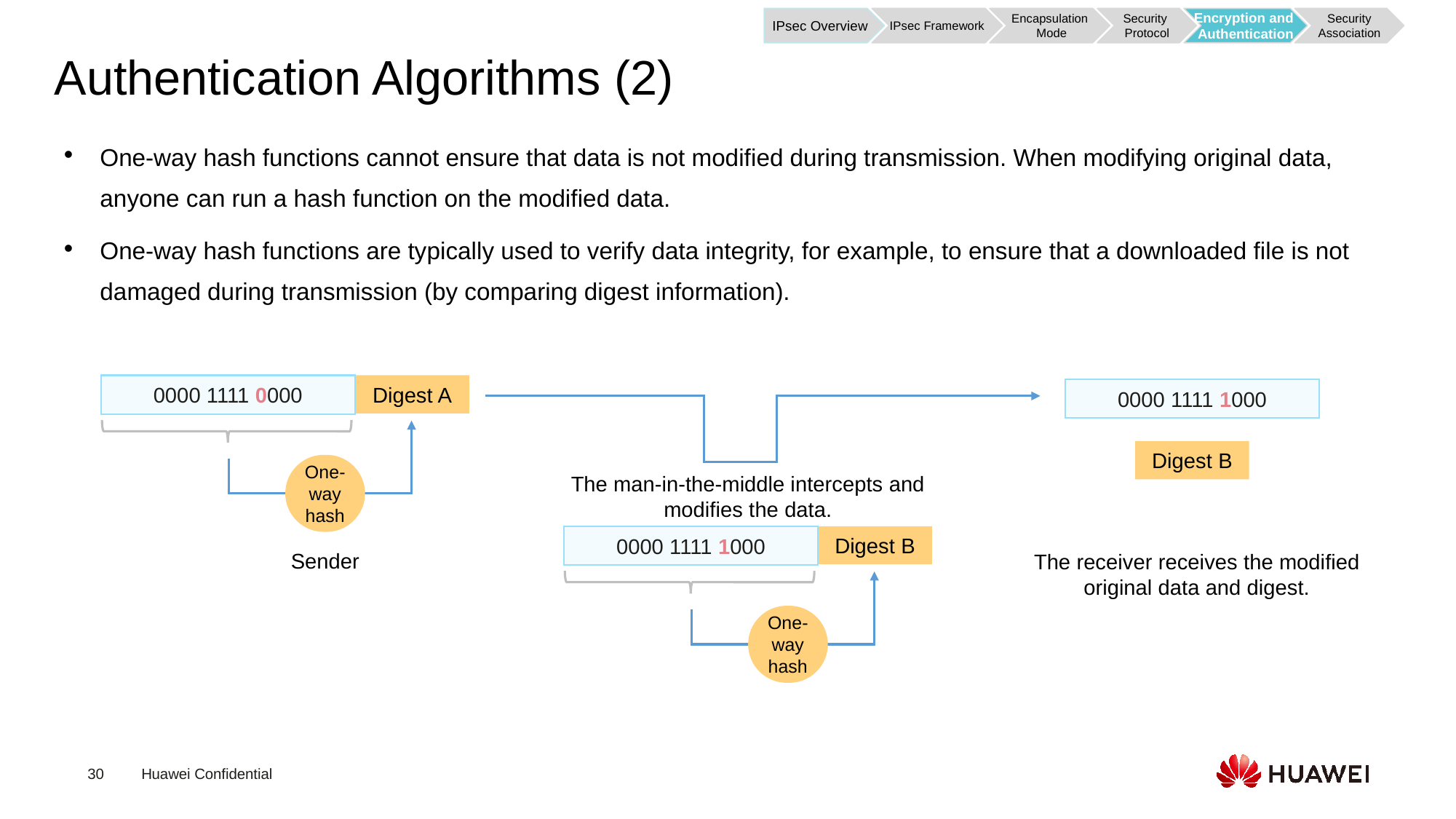

IPsec Overview
IPsec Framework
Encapsulation
 Mode
Security
Protocol
Encryption and
Authentication
Security Association
# Authentication Algorithms (2)
One-way hash functions cannot ensure that data is not modified during transmission. When modifying original data, anyone can run a hash function on the modified data.
One-way hash functions are typically used to verify data integrity, for example, to ensure that a downloaded file is not damaged during transmission (by comparing digest information).

0000 1111 0000
Digest A
0000 1111 1000

Digest B
One-way hash

The man-in-the-middle intercepts and modifies the data.
0000 1111 1000
Digest B
Sender
The receiver receives the modified original data and digest.

One-way hash